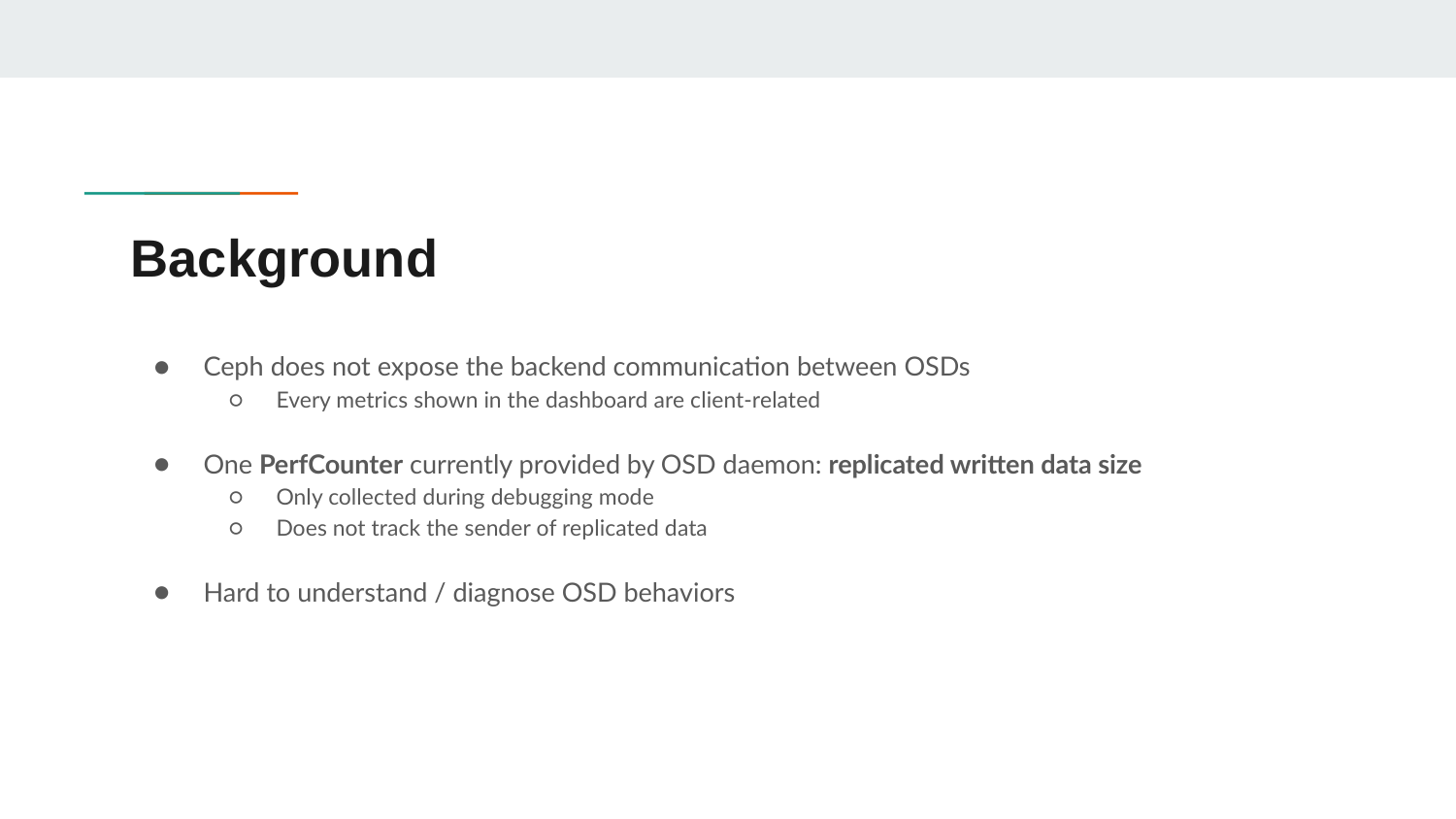

# Background
Ceph does not expose the backend communication between OSDs
Every metrics shown in the dashboard are client-related
One PerfCounter currently provided by OSD daemon: replicated written data size
Only collected during debugging mode
Does not track the sender of replicated data
Hard to understand / diagnose OSD behaviors